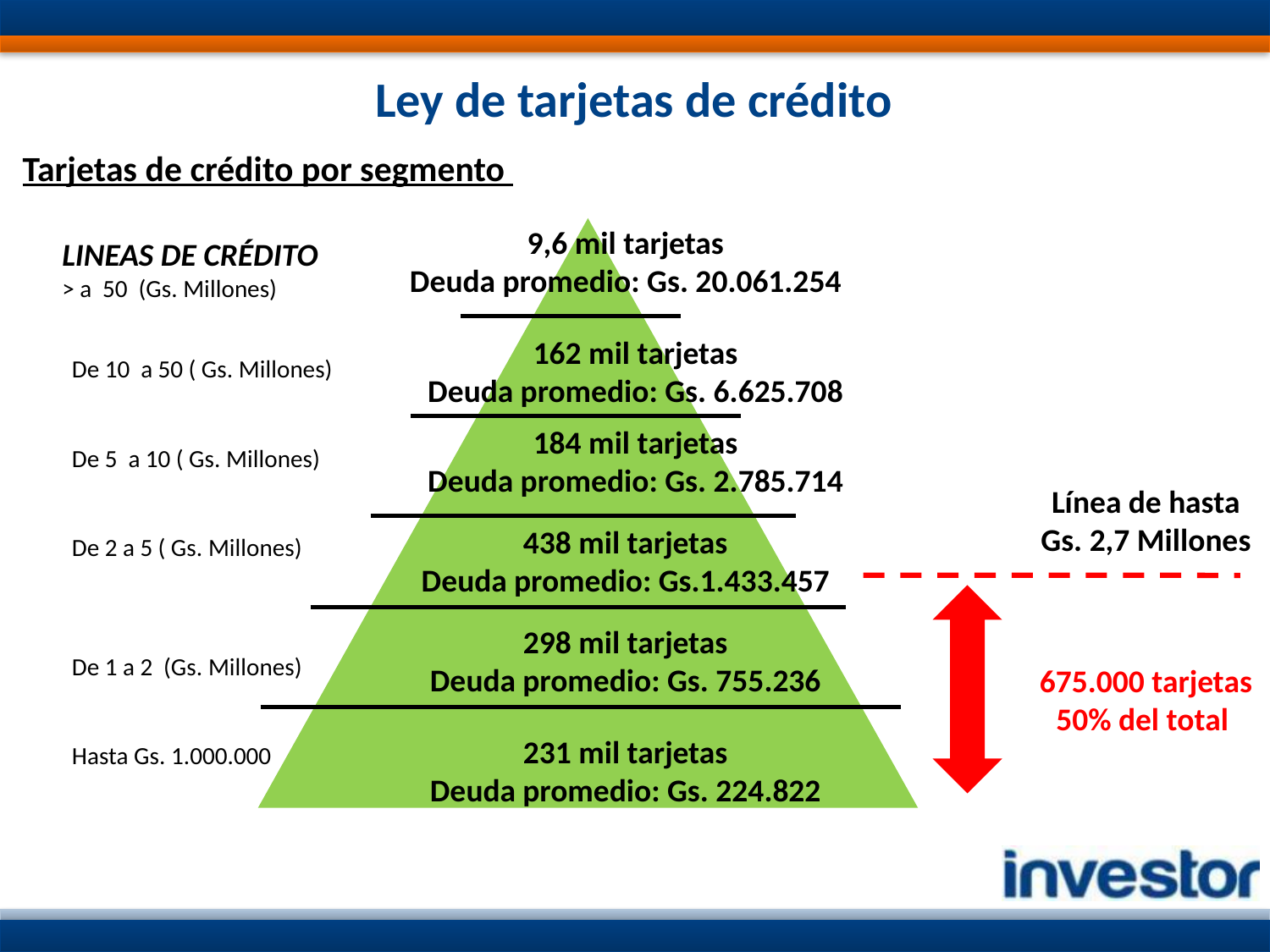

Ley de tarjetas de crédito
# Tarjetas de crédito por segmento
9,6 mil tarjetas
Deuda promedio: Gs. 20.061.254

LINEAS DE CRÉDITO
> a  50  (Gs. Millones)
162 mil tarjetas
Deuda promedio: Gs. 6.625.708
De 10  a 50 ( Gs. Millones)
184 mil tarjetas
Deuda promedio: Gs. 2.785.714
De 5  a 10 ( Gs. Millones)
Línea de hasta Gs. 2,7 Millones
438 mil tarjetas
Deuda promedio: Gs.1.433.457
De 2 a 5 ( Gs. Millones)

298 mil tarjetas
Deuda promedio: Gs. 755.236
De 1 a 2  (Gs. Millones)
675.000 tarjetas
50% del total
231 mil tarjetas
Deuda promedio: Gs. 224.822
Hasta Gs. 1.000.000